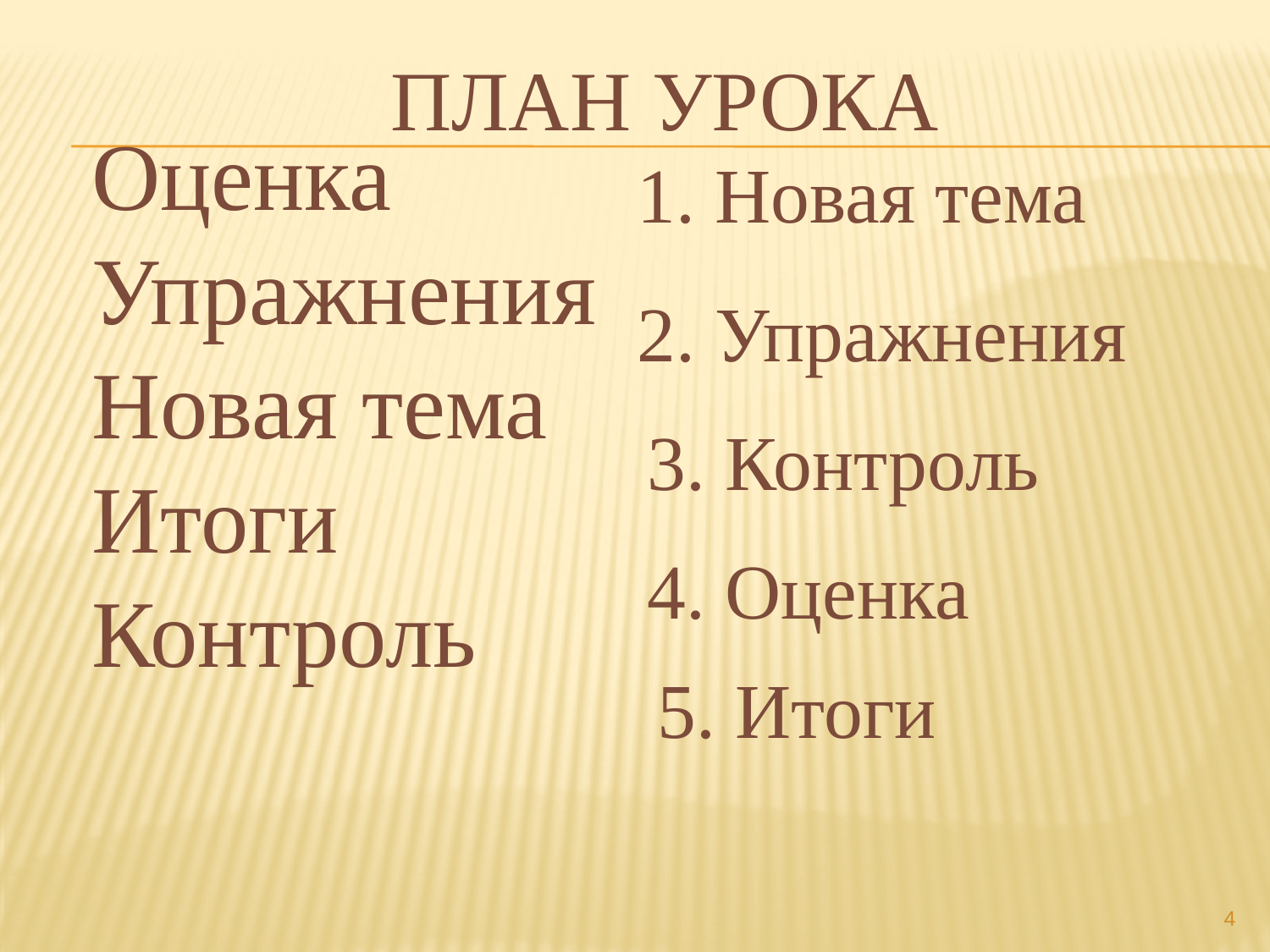

ПЛАН УРОКА
Оценка
Упражнения
Новая тема
Итоги
Контроль
1. Новая тема
2. Упражнения
3. Контроль
4. Оценка
5. Итоги
4